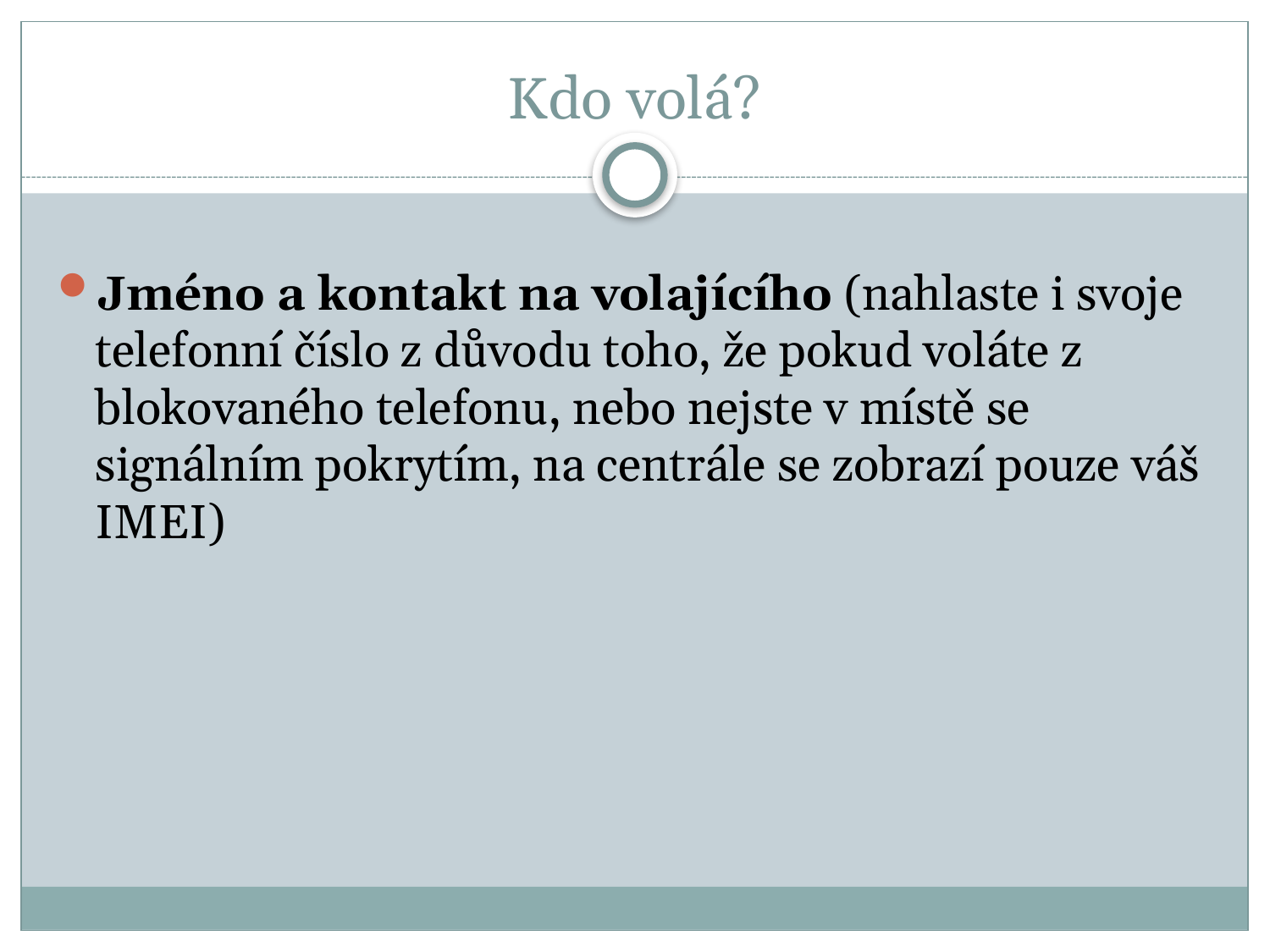

# Kdo volá?
Jméno a kontakt na volajícího (nahlaste i svoje telefonní číslo z důvodu toho, že pokud voláte z blokovaného telefonu, nebo nejste v místě se signálním pokrytím, na centrále se zobrazí pouze váš IMEI)